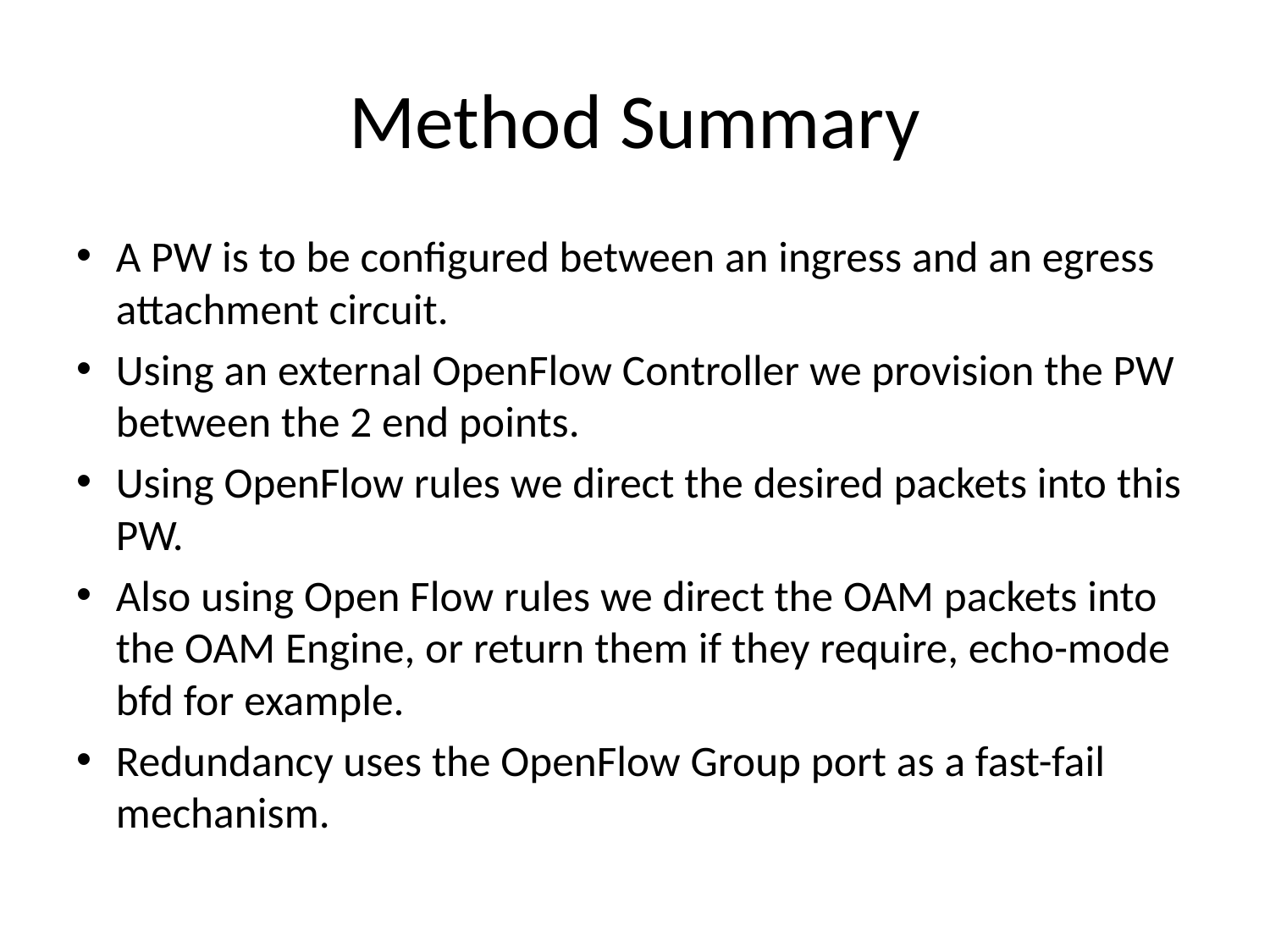

# Method Summary
A PW is to be configured between an ingress and an egress attachment circuit.
Using an external OpenFlow Controller we provision the PW between the 2 end points.
Using OpenFlow rules we direct the desired packets into this PW.
Also using Open Flow rules we direct the OAM packets into the OAM Engine, or return them if they require, echo-mode bfd for example.
Redundancy uses the OpenFlow Group port as a fast-fail mechanism.